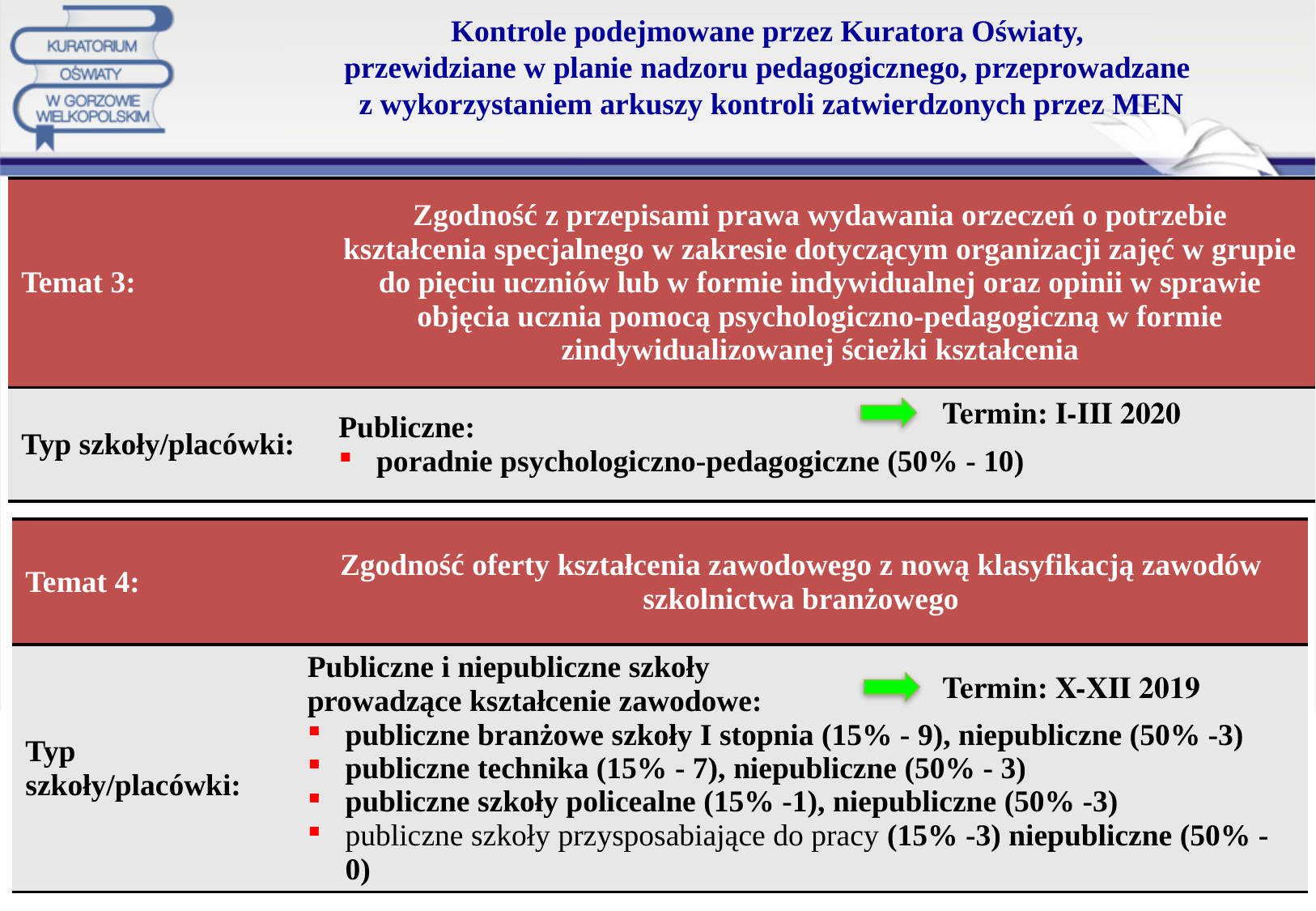

# Kontrole podejmowane przez Kuratora Oświaty, przewidziane w planie nadzoru pedagogicznego, przeprowadzane z wykorzystaniem arkuszy kontroli zatwierdzonych przez MEN

| Temat 3: | Zgodność z przepisami prawa wydawania orzeczeń o potrzebie kształcenia specjalnego w zakresie dotyczącym organizacji zajęć w grupie do pięciu uczniów lub w formie indywidualnej oraz opinii w sprawie objęcia ucznia pomocą psychologiczno-pedagogiczną w formie zindywidualizowanej ścieżki kształcenia |
| --- | --- |
| Typ szkoły/placówki: | Publiczne: poradnie psychologiczno-pedagogiczne (50% - 10) |
Termin: I-III 2020

| Temat 4: | Zgodność oferty kształcenia zawodowego z nową klasyfikacją zawodów szkolnictwa branżowego |
| --- | --- |
| Typ szkoły/placówki: | Publiczne i niepubliczne szkoły prowadzące kształcenie zawodowe: publiczne branżowe szkoły I stopnia (15% - 9), niepubliczne (50% -3) publiczne technika (15% - 7), niepubliczne (50% - 3) publiczne szkoły policealne (15% -1), niepubliczne (50% -3) publiczne szkoły przysposabiające do pracy (15% -3) niepubliczne (50% - 0) |
Termin: X-XII 2019

151